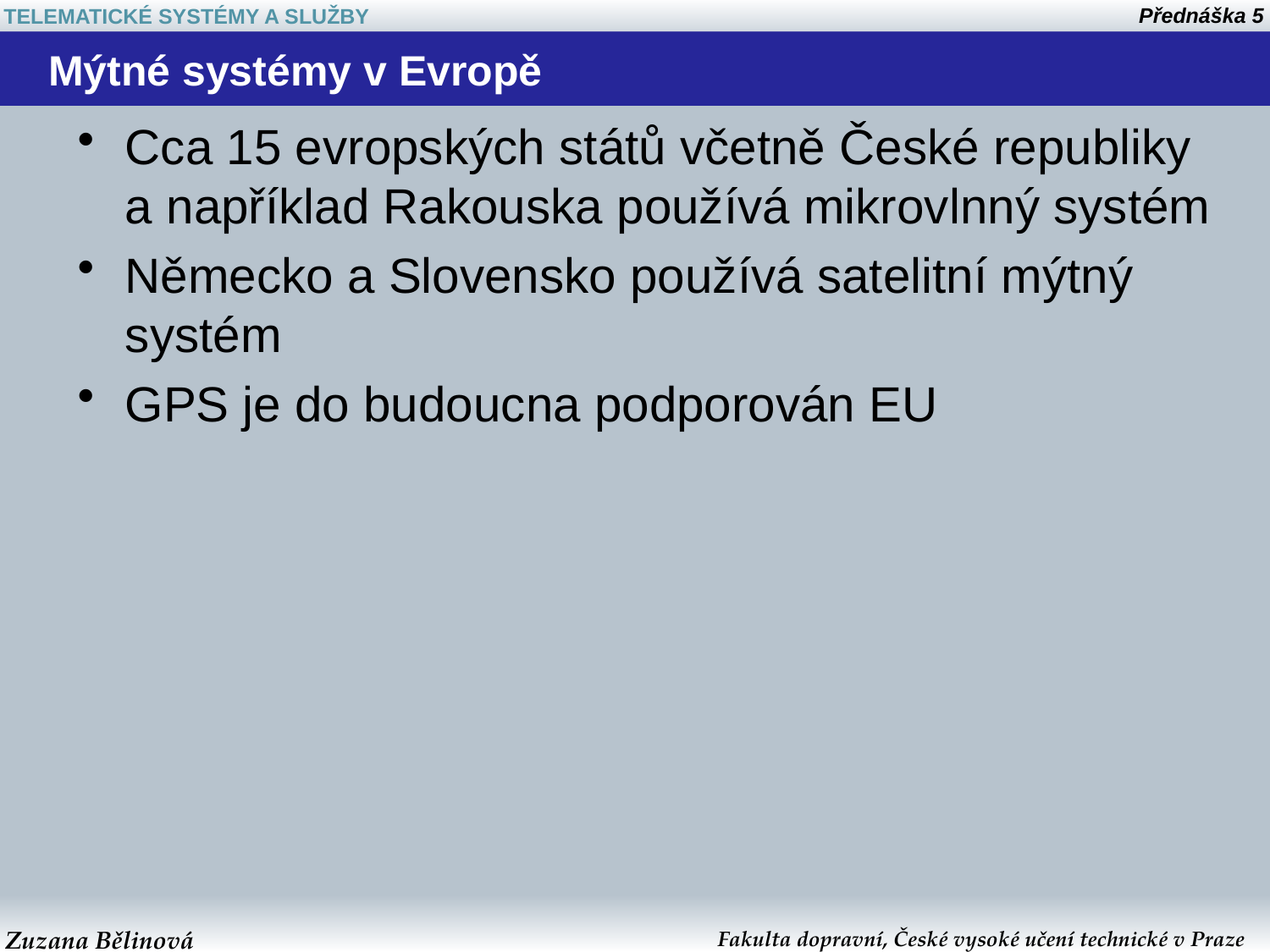

# Mýtné systémy v Evropě
Cca 15 evropských států včetně České republiky a například Rakouska používá mikrovlnný systém
Německo a Slovensko používá satelitní mýtný systém
GPS je do budoucna podporován EU